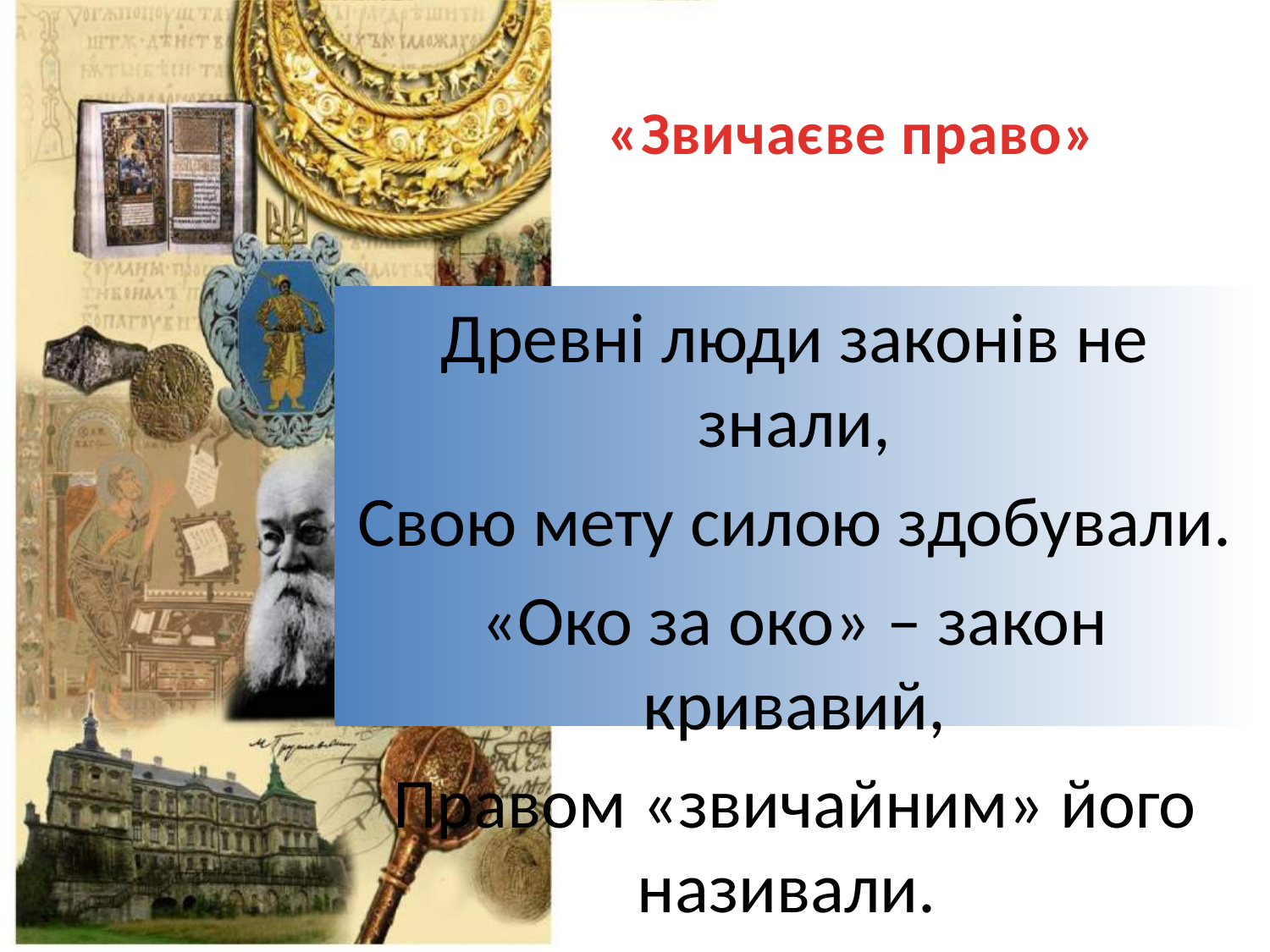

# «Звичаєве право»
Древні люди законів не знали,
Свою мету силою здобували.
«Око за око» – закон кривавий,
Правом «звичайним» його називали.